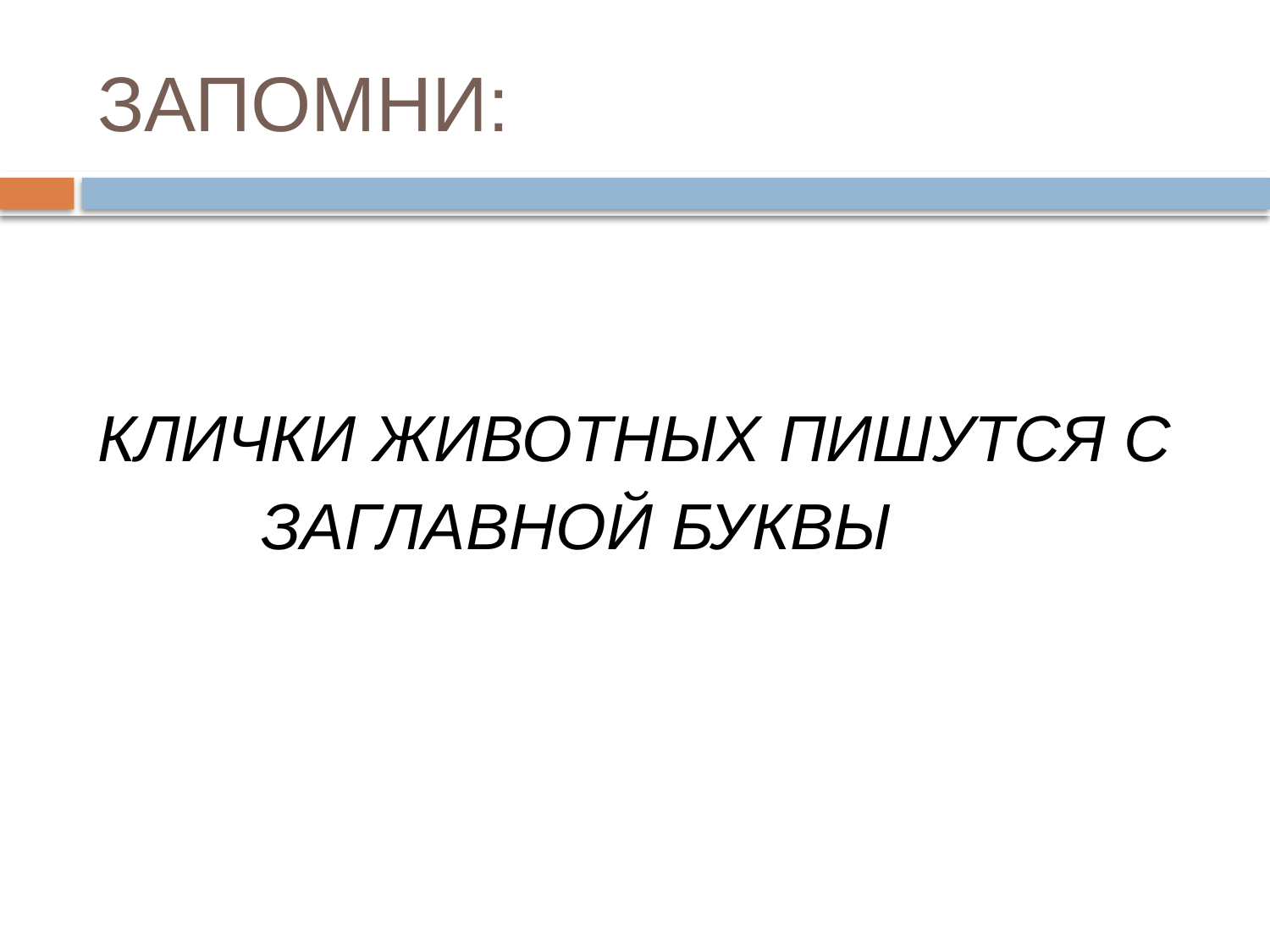

# ЗАПОМНИ:

КЛИЧКИ ЖИВОТНЫХ ПИШУТСЯ С
         ЗАГЛАВНОЙ БУКВЫ